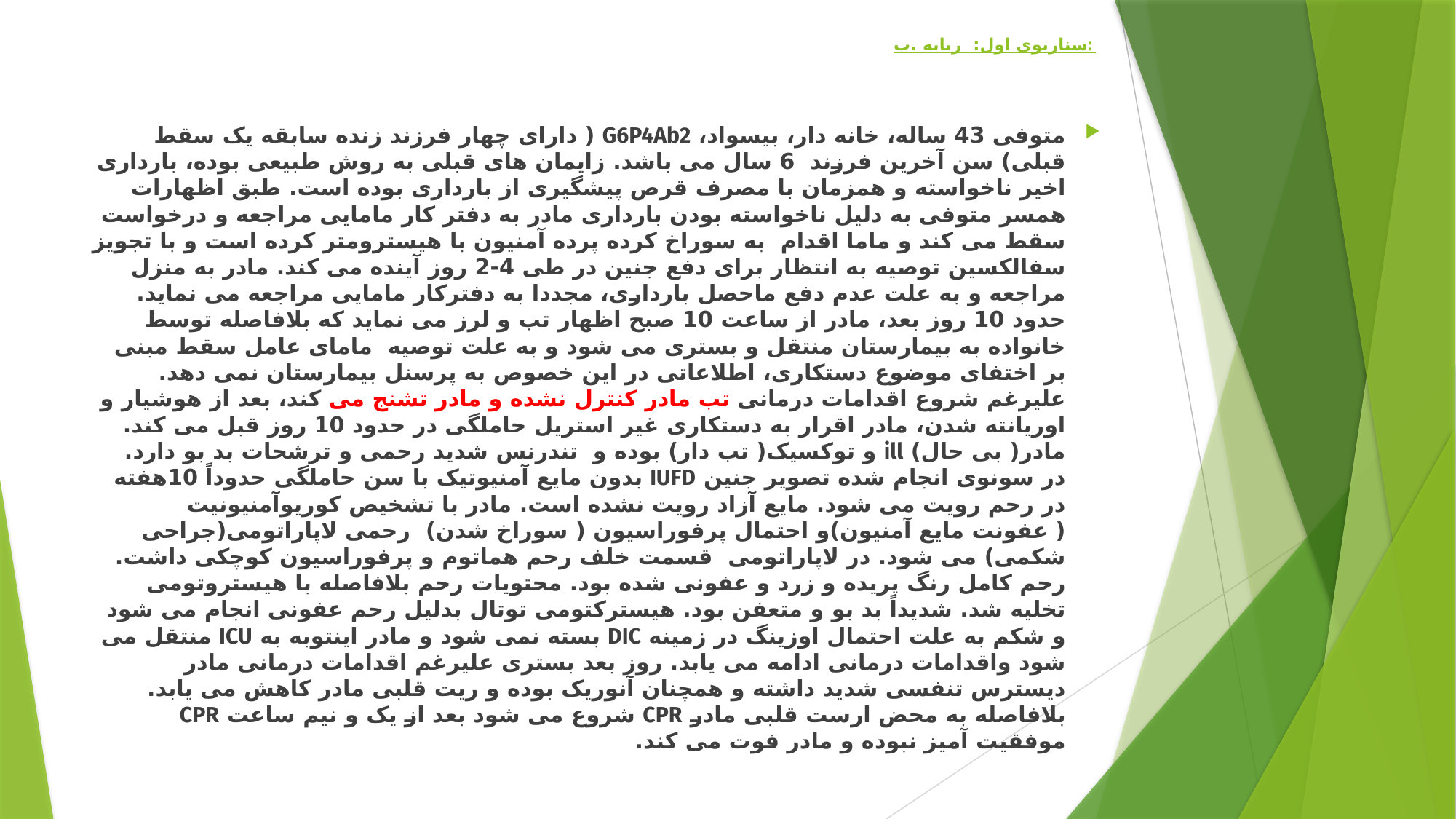

# سناریوی اول:  ربابه .ب:
متوفی 43 ساله، خانه دار، بیسواد، G6P4Ab2 ( دارای چهار فرزند زنده سابقه یک سقط قبلی) سن آخرین فرزند  6 سال می باشد. زایمان های قبلی به روش طبیعی بوده، بارداری اخیر ناخواسته و همزمان با مصرف قرص پیشگیری از بارداری بوده است. طبق اظهارات همسر متوفی به دلیل ناخواسته بودن بارداری مادر به دفتر کار مامایی مراجعه و درخواست سقط می کند و ماما اقدام  به سوراخ کرده پرده آمنیون با هیسترومتر کرده است و با تجویز سفالکسین توصیه به انتظار برای دفع جنین در طی 4-2 روز آینده می کند. مادر به منزل مراجعه و به علت عدم دفع ماحصل بارداری، مجددا به دفترکار مامایی مراجعه می نماید. حدود 10 روز بعد، مادر از ساعت 10 صبح اظهار تب و لرز می نماید که بلافاصله توسط خانواده به بیمارستان منتقل و بستری می شود و به علت توصیه  مامای عامل سقط مبنی بر اختفای موضوع دستکاری، اطلاعاتی در این خصوص به پرسنل بیمارستان نمی دهد. علیرغم شروع اقدامات درمانی تب مادر کنترل نشده و مادر تشنج می کند، بعد از هوشیار و اوریانته شدن، مادر اقرار به دستکاری غیر استریل حاملگی در حدود 10 روز قبل می کند. مادر( بی حال) ill و توکسیک( تب دار) بوده و  تندرنس شدید رحمی و ترشحات بد بو دارد.  در سونوی انجام شده تصویر جنین IUFD بدون مایع آمنیوتیک با سن حاملگی حدوداً 10هفته در رحم رویت می شود. مایع آزاد رویت نشده است. مادر با تشخیص کوریوآمنیونیت ( عفونت مایع آمنیون)و احتمال پرفوراسیون ( سوراخ شدن)  رحمی لاپاراتومی(جراحی شکمی) می شود. در لاپاراتومی  قسمت خلف رحم هماتوم و پرفوراسیون کوچکی داشت. رحم کامل رنگ پریده و زرد و عفونی شده بود. محتویات رحم بلافاصله با هیستروتومی تخلیه شد. شدیداً بد بو و متعفن بود. هیسترکتومی توتال بدلیل رحم عفونی انجام می شود و شکم به علت احتمال اوزینگ در زمینه DIC بسته نمی شود و مادر اینتوبه به ICU منتقل می شود واقدامات درمانی ادامه می یابد. روز بعد بستری علیرغم اقدامات درمانی مادر دیسترس تنفسی شدید داشته و همچنان آنوریک بوده و ریت قلبی مادر کاهش می یابد. بلافاصله به محض ارست قلبی مادر CPR شروع می شود بعد از یک و نیم ساعت CPR موفقیت آمیز نبوده و مادر فوت می کند.